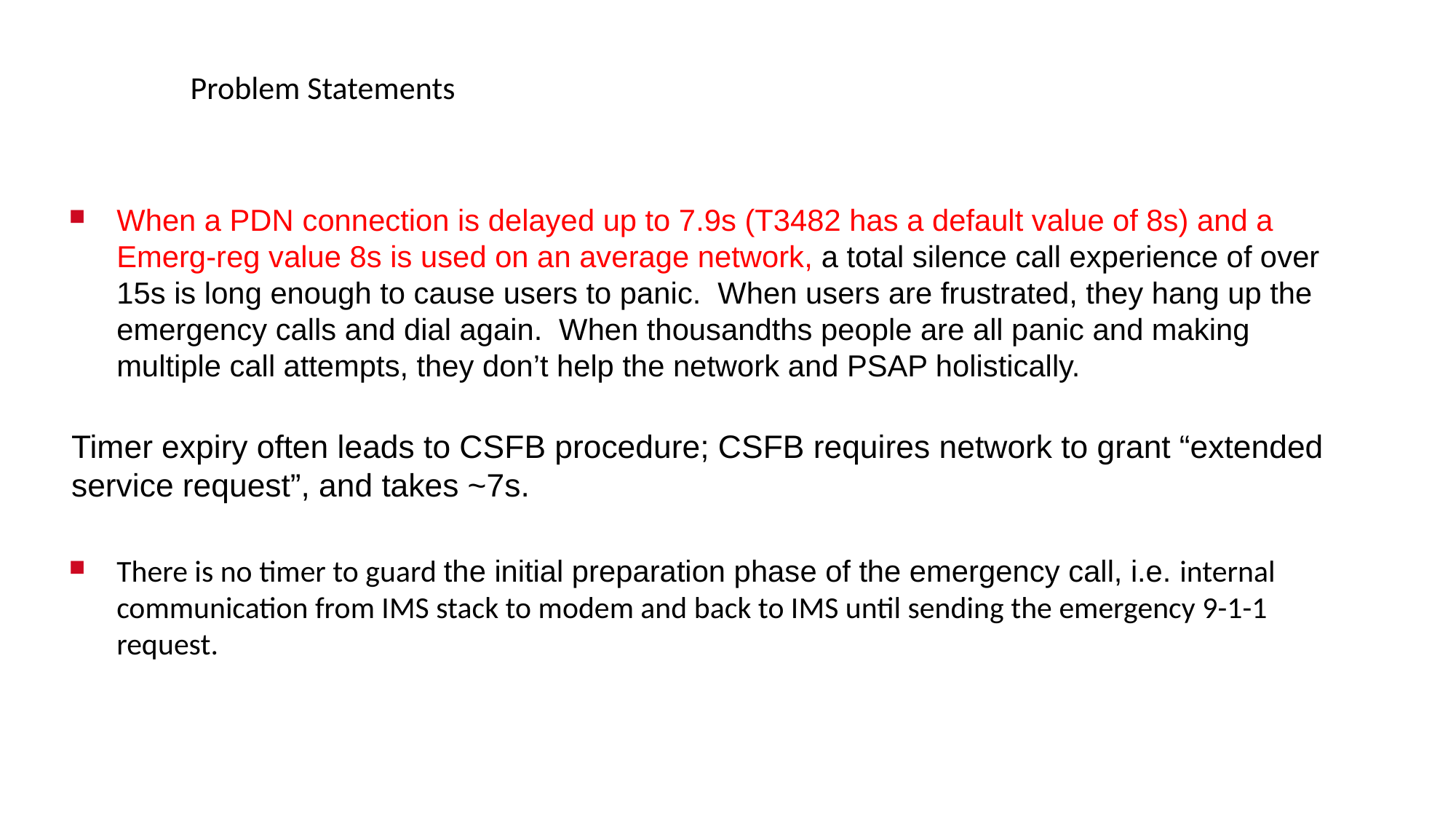

Problem Statements

When a PDN connection is delayed up to 7.9s (T3482 has a default value of 8s) and a Emerg-reg value 8s is used on an average network, a total silence call experience of over 15s is long enough to cause users to panic.  When users are frustrated, they hang up the emergency calls and dial again.  When thousandths people are all panic and making multiple call attempts, they don’t help the network and PSAP holistically.
Timer expiry often leads to CSFB procedure; CSFB requires network to grant “extended service request”, and takes ~7s.

There is no timer to guard the initial preparation phase of the emergency call, i.e. internal communication from IMS stack to modem and back to IMS until sending the emergency 9-1-1 request.